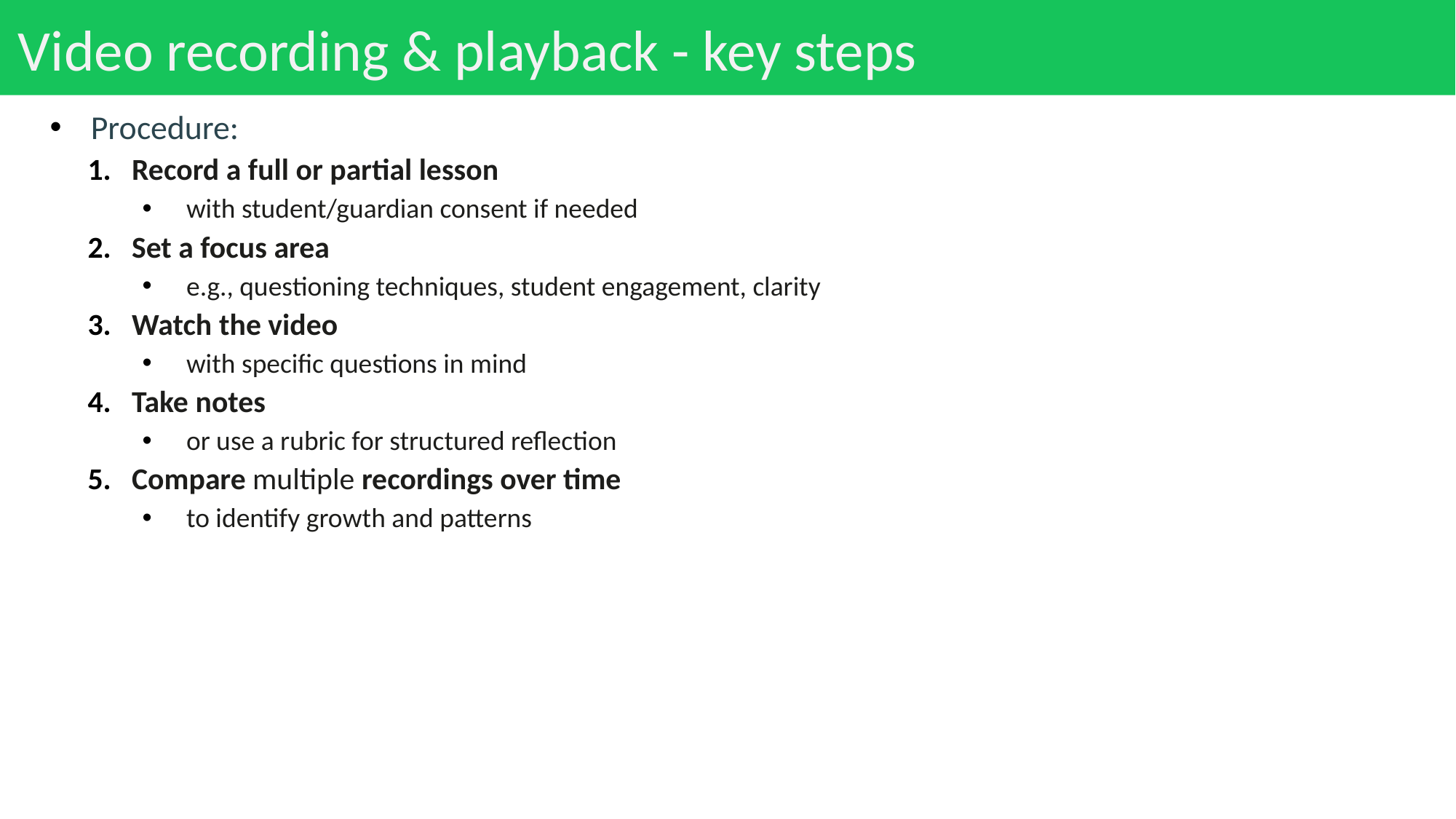

# Video recording & playback - key steps
Procedure:
Record a full or partial lesson
with student/guardian consent if needed
Set a focus area
e.g., questioning techniques, student engagement, clarity
Watch the video
with specific questions in mind
Take notes
or use a rubric for structured reflection
Compare multiple recordings over time
to identify growth and patterns